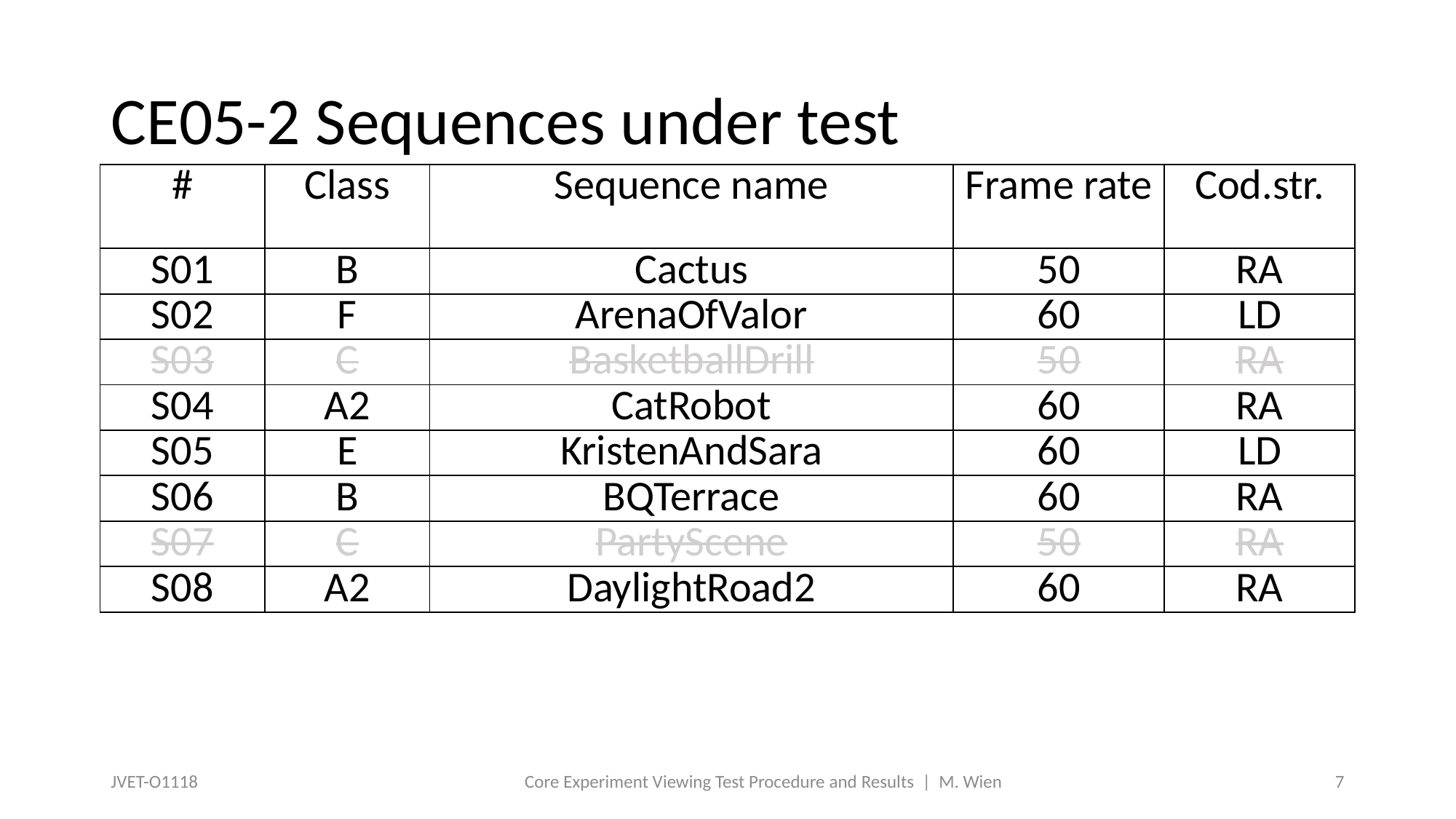

# CE05-2 Sequences under test
| # | Class | Sequence name | Frame rate | Cod.str. |
| --- | --- | --- | --- | --- |
| S01 | B | Cactus | 50 | RA |
| S02 | F | ArenaOfValor | 60 | LD |
| S03 | C | BasketballDrill | 50 | RA |
| S04 | A2 | CatRobot | 60 | RA |
| S05 | E | KristenAndSara | 60 | LD |
| S06 | B | BQTerrace | 60 | RA |
| S07 | C | PartyScene | 50 | RA |
| S08 | A2 | DaylightRoad2 | 60 | RA |
JVET-O1118
Core Experiment Viewing Test Procedure and Results  |  M. Wien
7